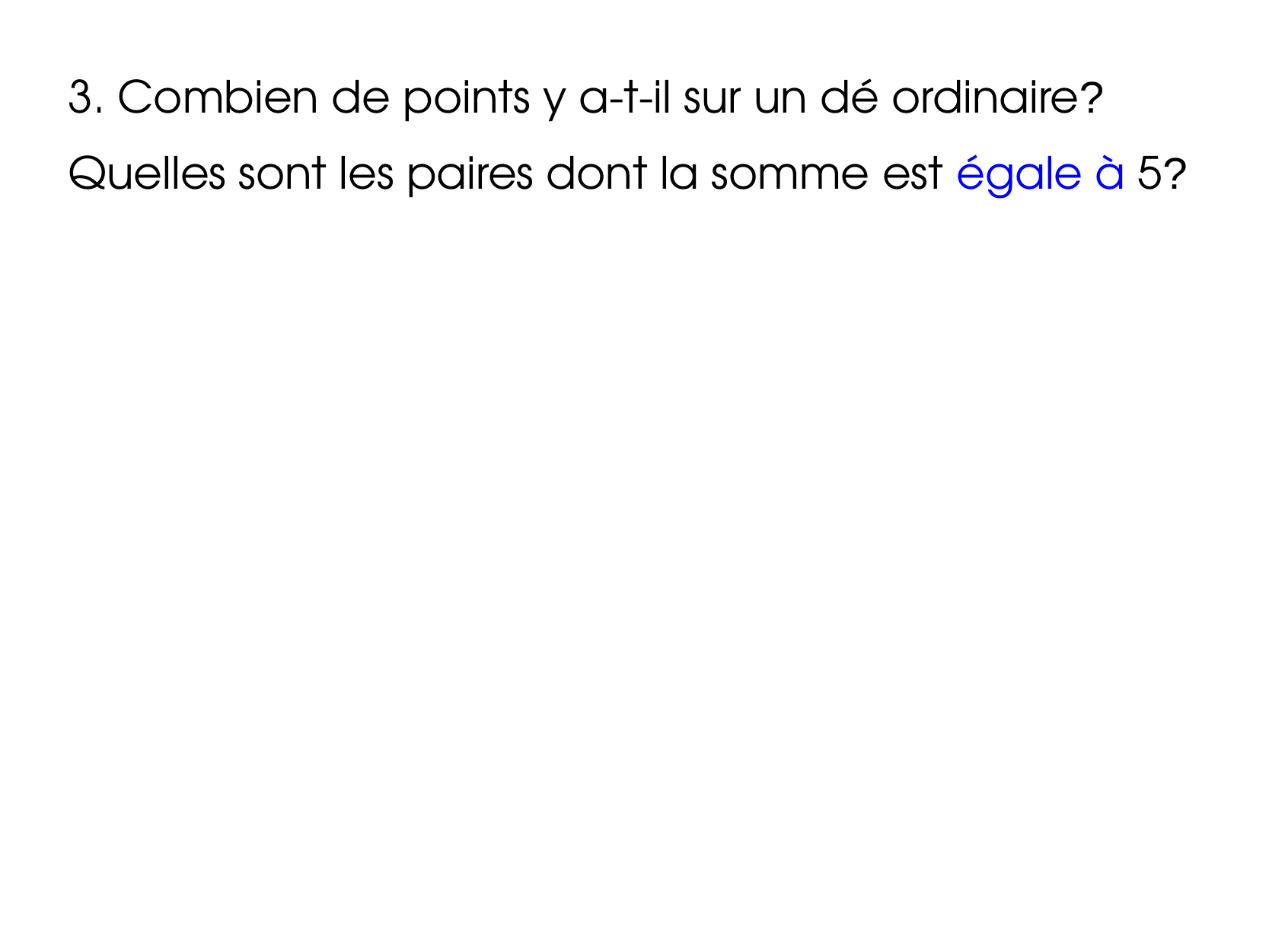

3. Combien de points y a-t-il sur un dé ordinaire?
Quelles sont les paires dont la somme est égale à 5?